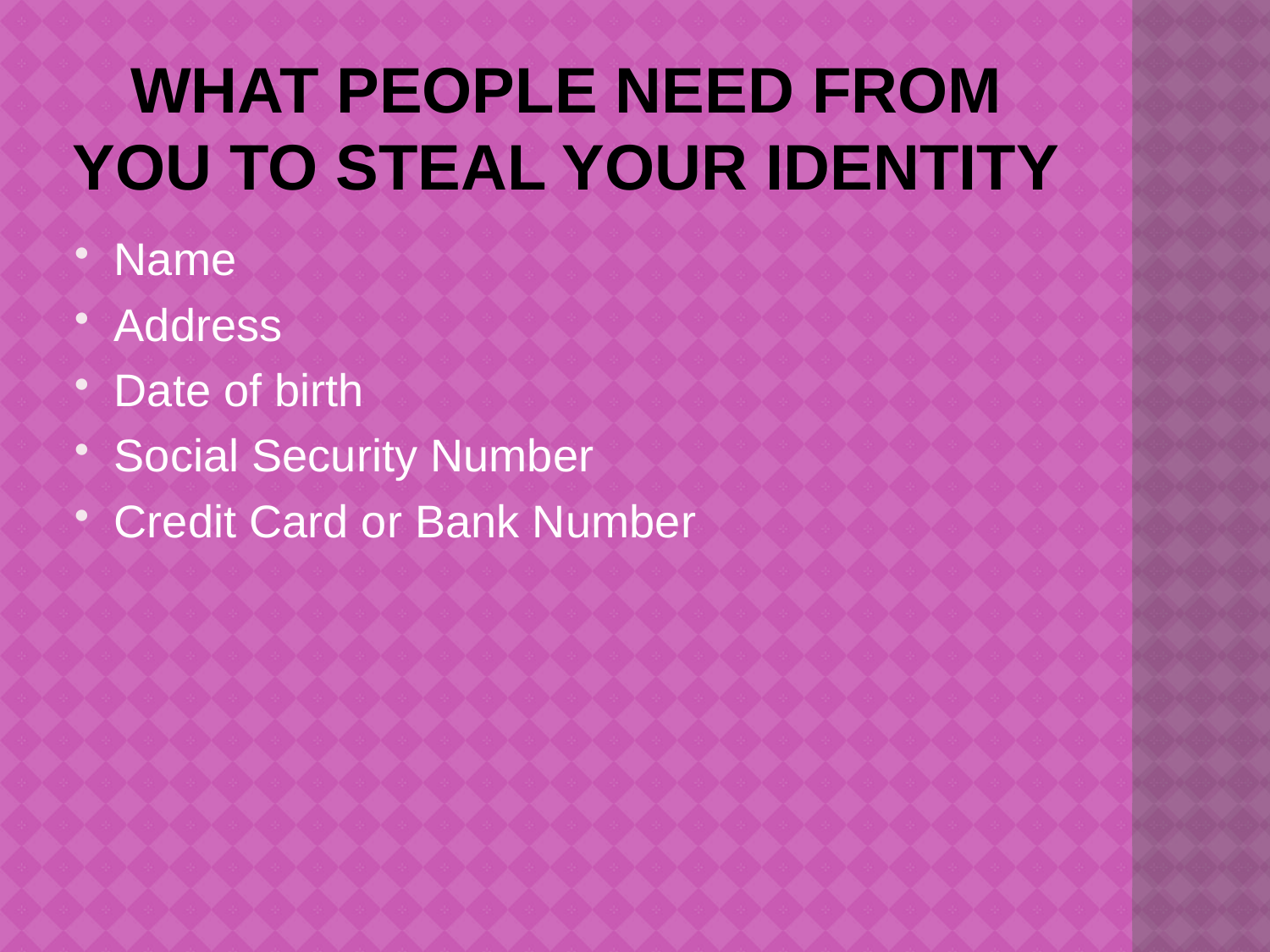

# What people need from you to steal your identity
Name
Address
Date of birth
Social Security Number
Credit Card or Bank Number